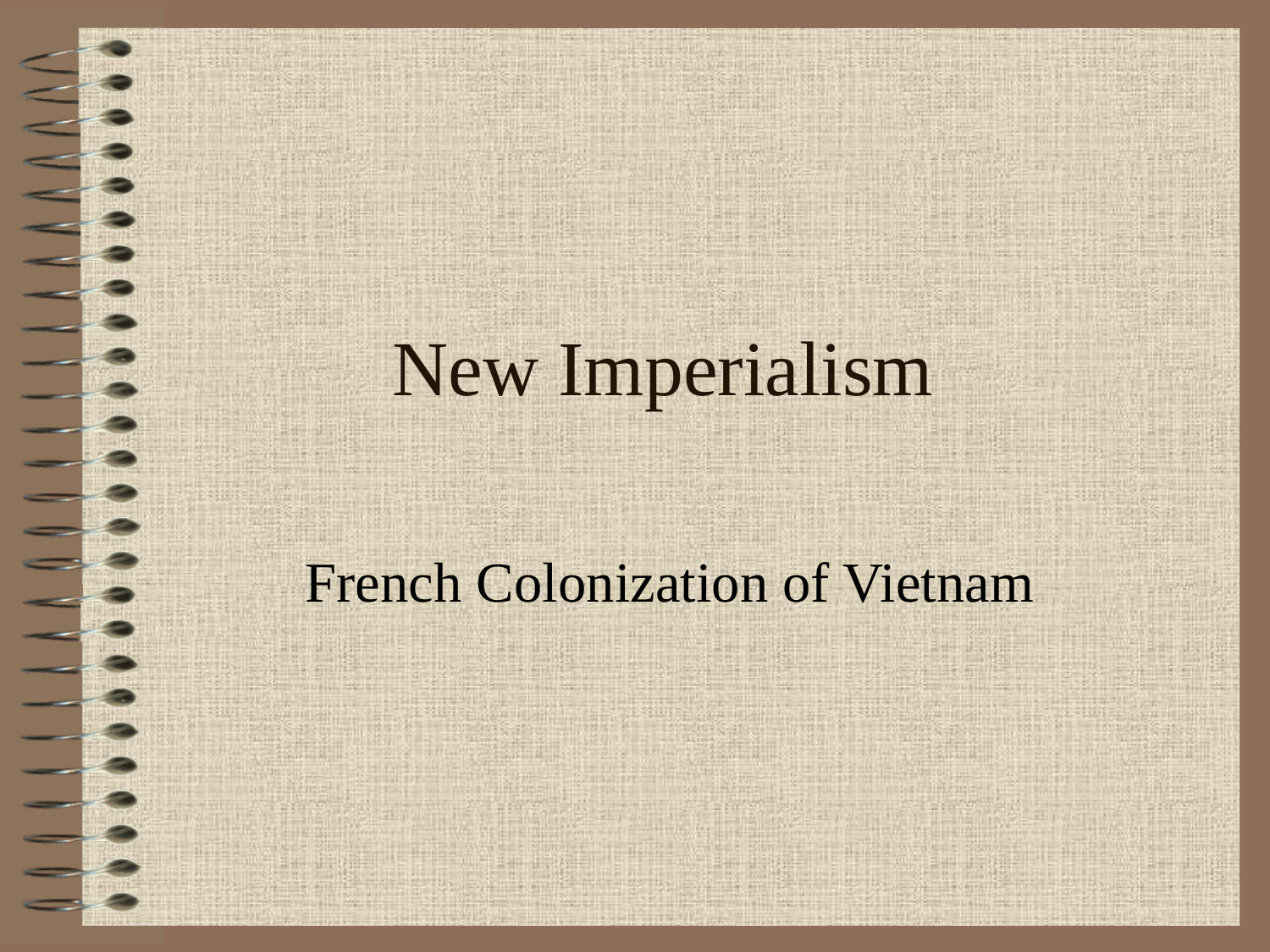

# New Imperialism
French Colonization of Vietnam